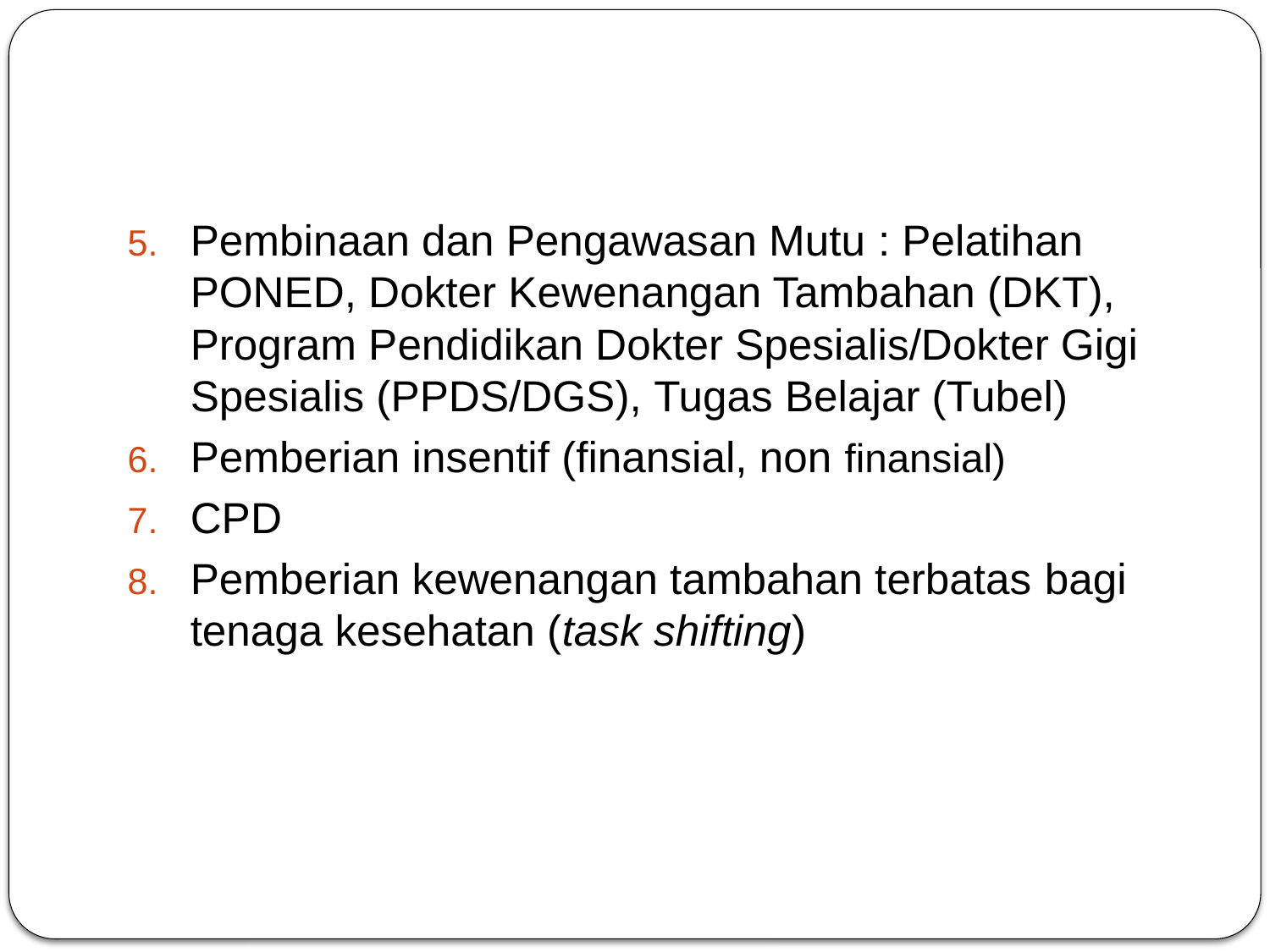

#
Pembinaan dan Pengawasan Mutu : Pelatihan PONED, Dokter Kewenangan Tambahan (DKT), Program Pendidikan Dokter Spesialis/Dokter Gigi Spesialis (PPDS/DGS), Tugas Belajar (Tubel)
Pemberian insentif (finansial, non finansial)
CPD
Pemberian kewenangan tambahan terbatas bagi tenaga kesehatan (task shifting)